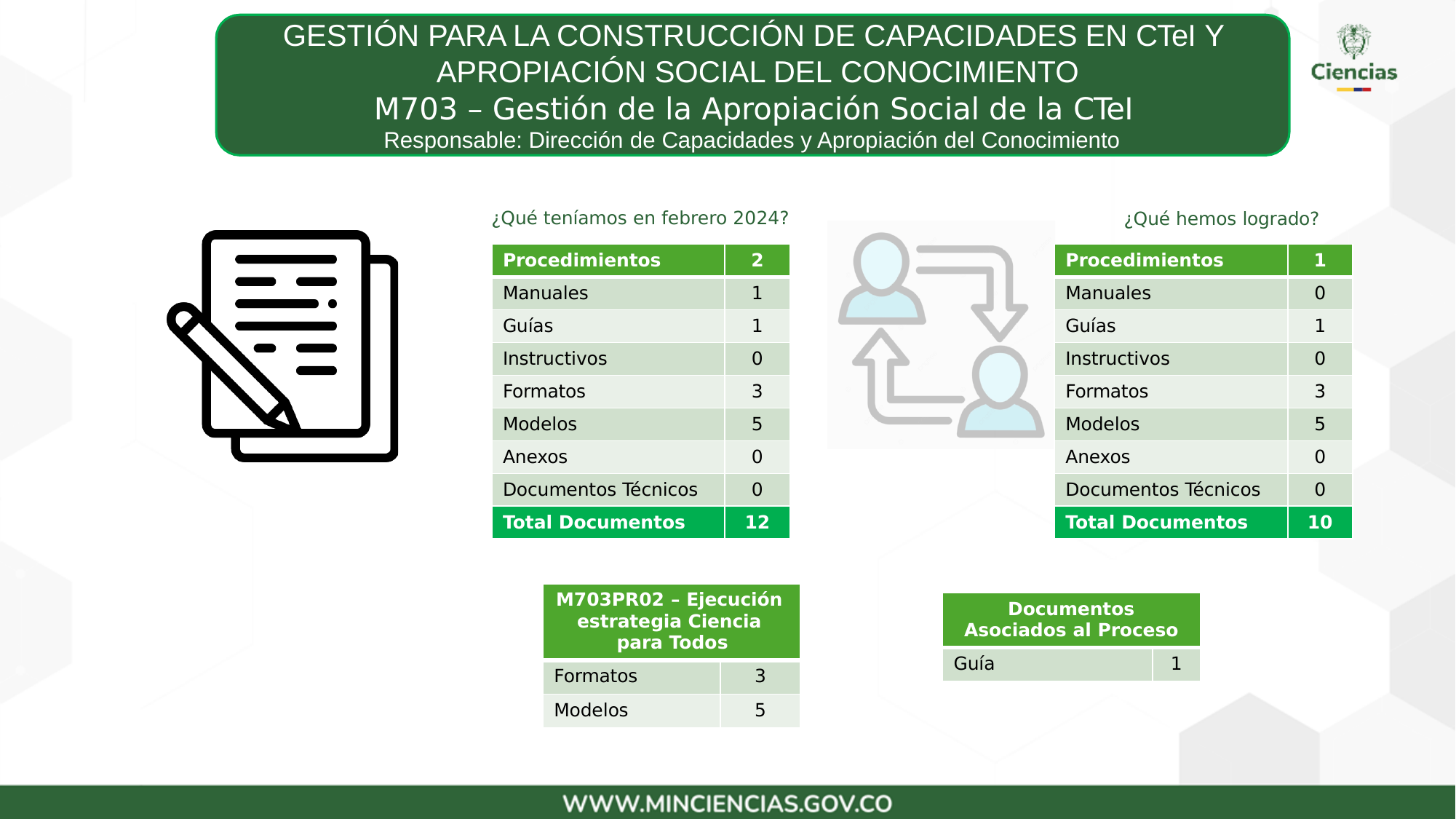

# GESTIÓN PARA LA CONSTRUCCIÓN DE CAPACIDADES EN CTeI Y  APROPIACIÓN SOCIAL DEL CONOCIMIENTO
M703 – Gestión de la Apropiación Social de la CTeI

Responsable: Dirección de Capacidades y Apropiación del Conocimiento
¿Qué teníamos en febrero 2024?
¿Qué hemos logrado?

| Procedimientos | 2 |
| --- | --- |
| Manuales | 1 |
| Guías | 1 |
| Instructivos | 0 |
| Formatos | 3 |
| Modelos | 5 |
| Anexos | 0 |
| Documentos Técnicos | 0 |
| Total Documentos | 12 |
| Procedimientos | 1 |
| --- | --- |
| Manuales | 0 |
| Guías | 1 |
| Instructivos | 0 |
| Formatos | 3 |
| Modelos | 5 |
| Anexos | 0 |
| Documentos Técnicos | 0 |
| Total Documentos | 10 |
| M703PR02 – Ejecución estrategia Ciencia para Todos |  |
| --- | --- |
| Formatos | 3 |
| Modelos | 5 |
| Documentos Asociados al Proceso |  |
| --- | --- |
| Guía | 1 |